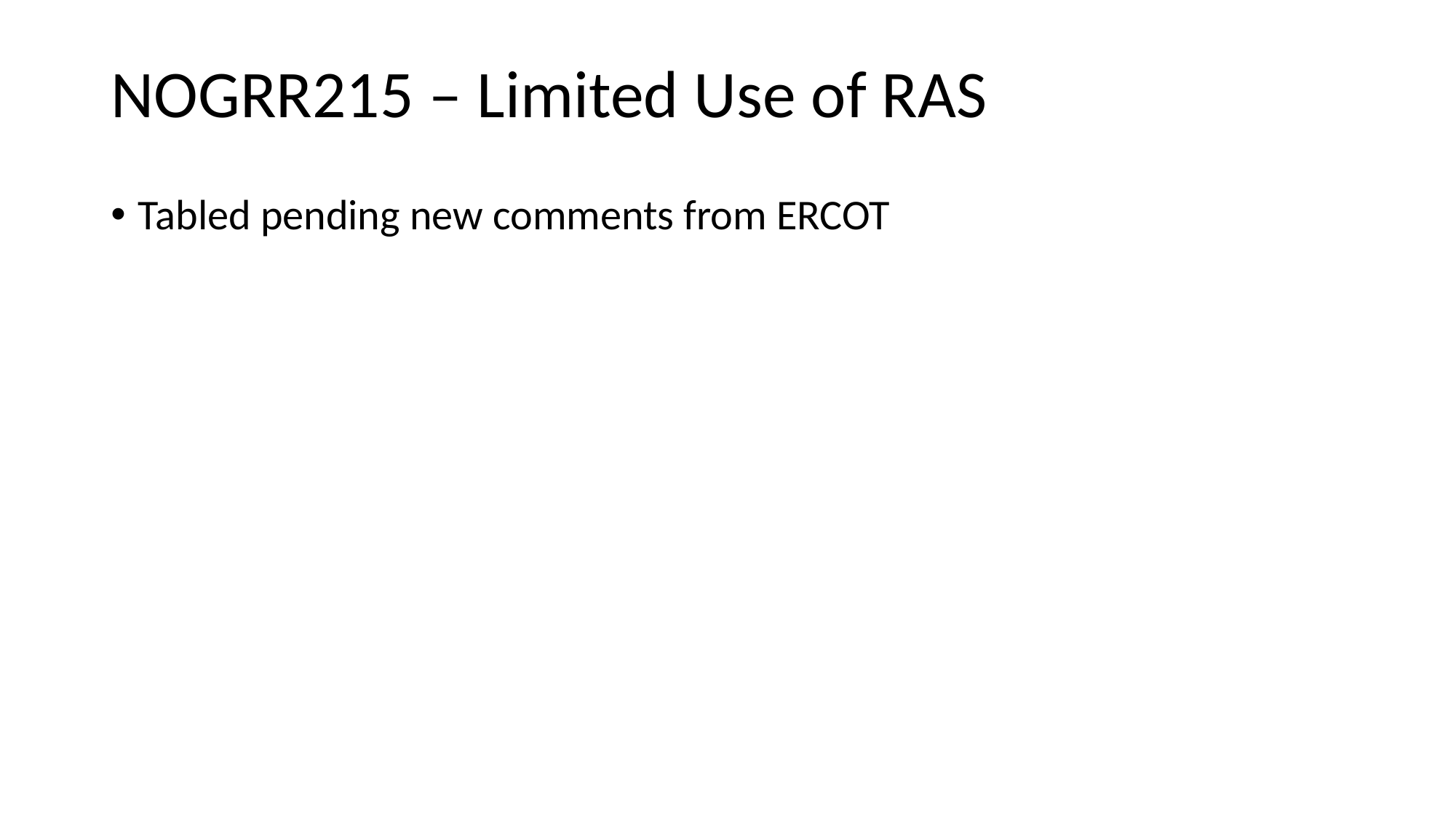

# NOGRR215 – Limited Use of RAS
Tabled pending new comments from ERCOT